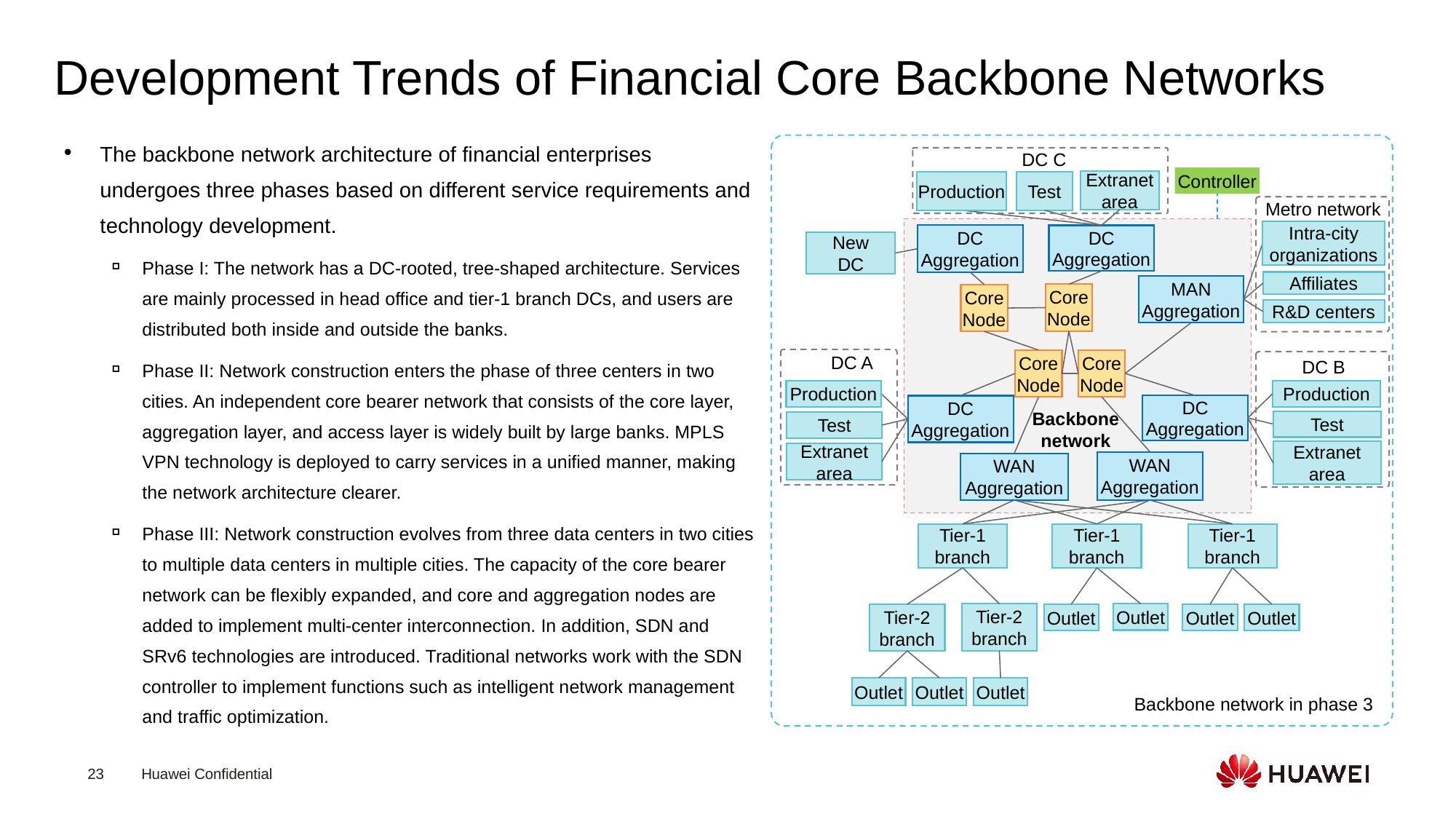

# Development Trends of Financial Core Backbone Networks
The backbone network architecture of financial enterprises undergoes three phases based on different service requirements and technology development.
Phase I: The network has a DC-rooted, tree-shaped architecture. Services are mainly processed in head office and tier-1 branch DCs, and users are distributed both inside and outside the banks.
Phase II: Network construction enters the phase of three centers in two cities. An independent core bearer network that consists of the core layer, aggregation layer, and access layer is widely built by large banks. MPLS VPN technology is deployed to carry services in a unified manner, making the network architecture clearer.
Phase III: Network construction evolves from three data centers in two cities to multiple data centers in multiple cities. The capacity of the core bearer network can be flexibly expanded, and core and aggregation nodes are added to implement multi-center interconnection. In addition, SDN and SRv6 technologies are introduced. Traditional networks work with the SDN controller to implement functions such as intelligent network management and traffic optimization.

DC C

Controller
Extranet area
Production
Test
Metro network

Intra-city organizations
DC
Aggregation
DC
Aggregation
New
DC
Affiliates
MAN
Aggregation
Core
Node
Core
Node
R&D centers
DC A

Core
Node
Core
Node

DC B
Production
Production
DC
Aggregation
DC
Aggregation
Backbone network
Test
Test
Extranet area
Extranet area
WAN
Aggregation
WAN
Aggregation
Tier-1 branch
Tier-1 branch
Tier-1 branch
Outlet
Tier-2 branch
Outlet
Outlet
Outlet
Tier-2 branch
Outlet
Outlet
Outlet
Backbone network in phase 3